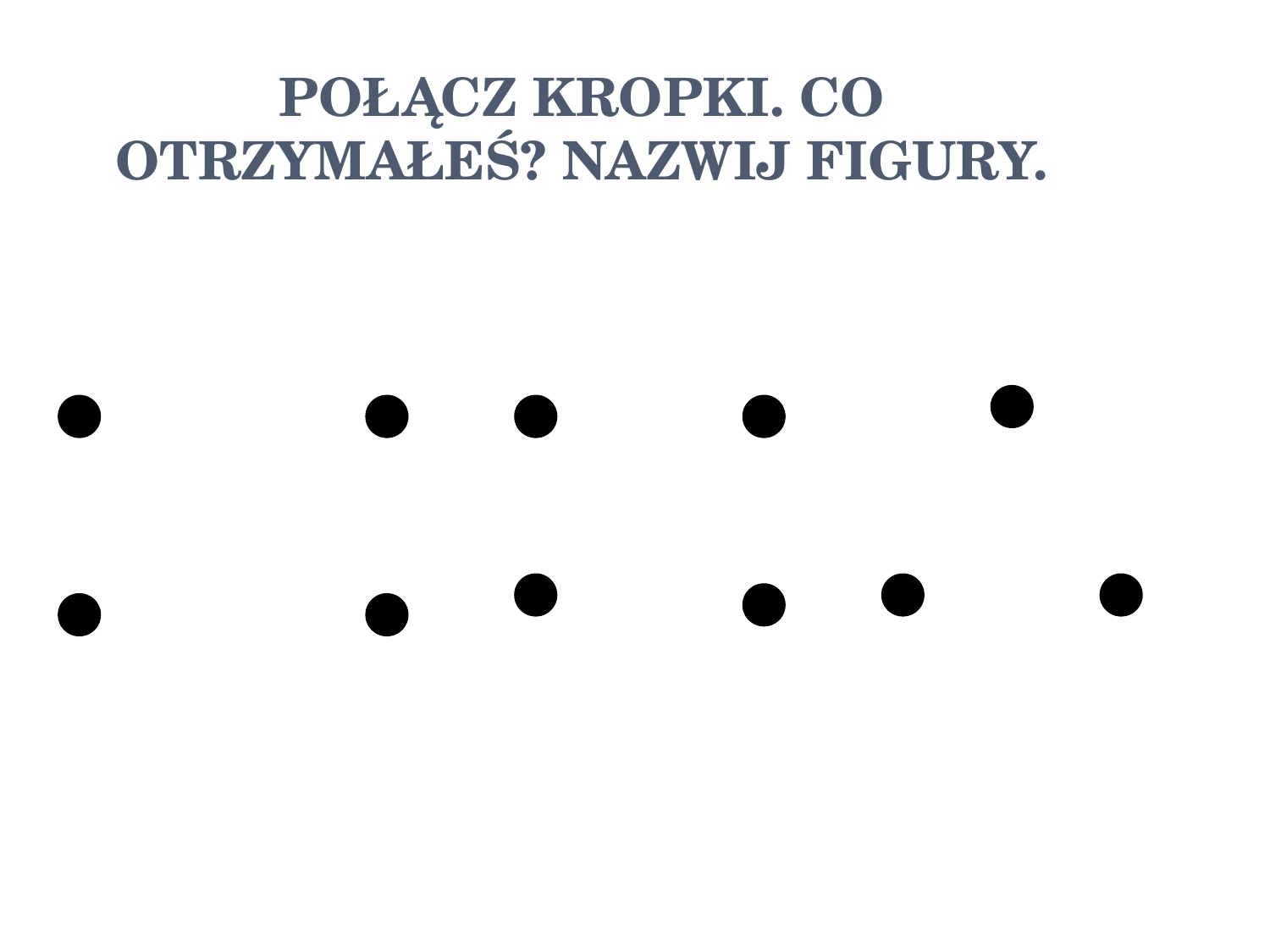

# Połącz kropki. Co otrzymałeś? Nazwij figury.